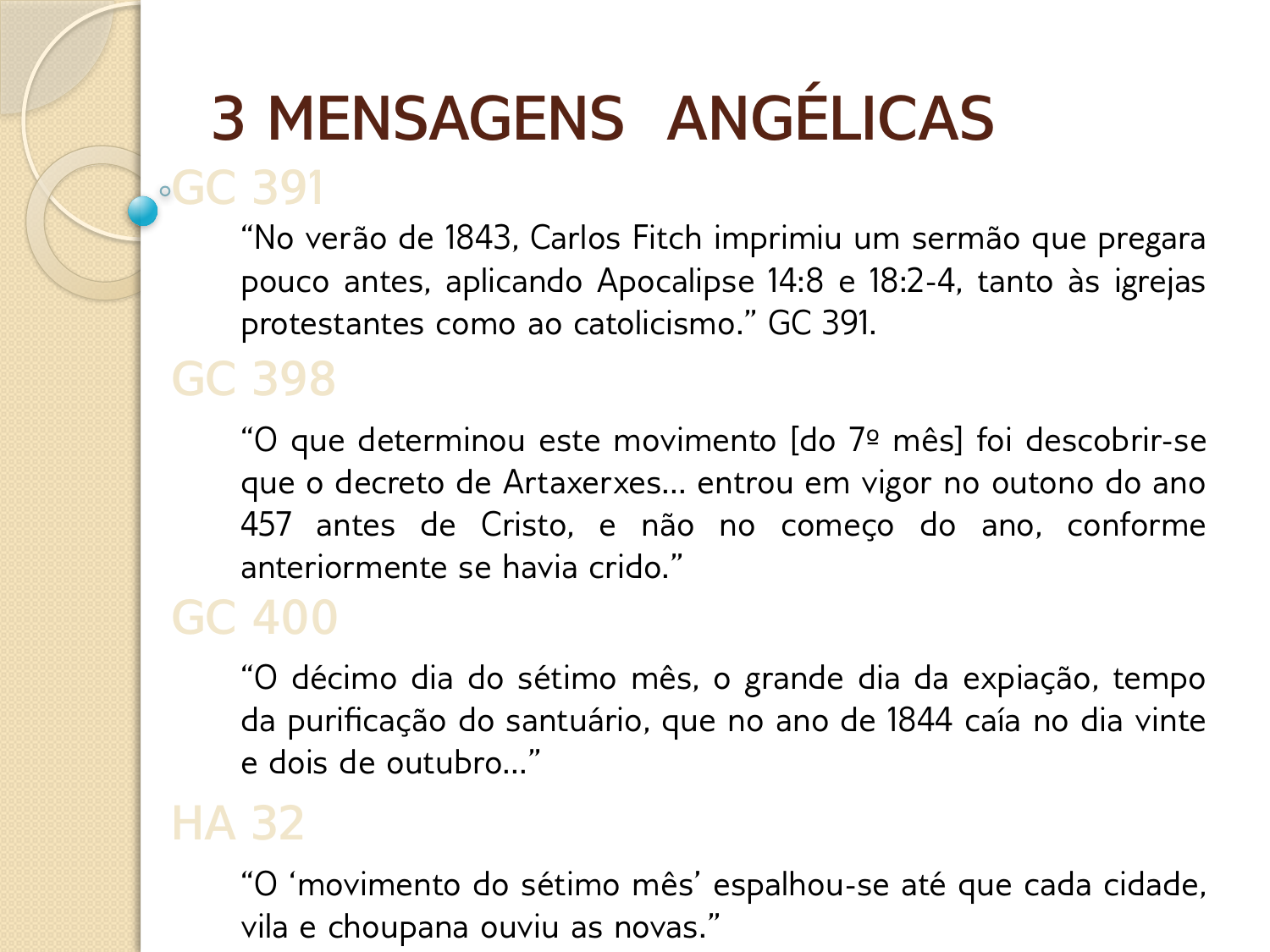

3 MENSAGENS  ANGÉLICAS
GC 391
“No verão de 1843, Carlos Fitch imprimiu um sermão que pregara pouco antes, aplicando Apocalipse 14:8 e 18:2-4, tanto às igrejas protestantes como ao catolicismo.” GC 391.

GC 398
“O que determinou este movimento [do 7º mês] foi descobrir-se que o decreto de Artaxerxes... entrou em vigor no outono do ano 457 antes de Cristo, e não no começo do ano, conforme anteriormente se havia crido.”

GC 400
“O décimo dia do sétimo mês, o grande dia da expiação, tempo da purificação do santuário, que no ano de 1844 caía no dia vinte e dois de outubro...”

HA 32
“O ‘movimento do sétimo mês’ espalhou-se até que cada cidade, vila e choupana ouviu as novas.”